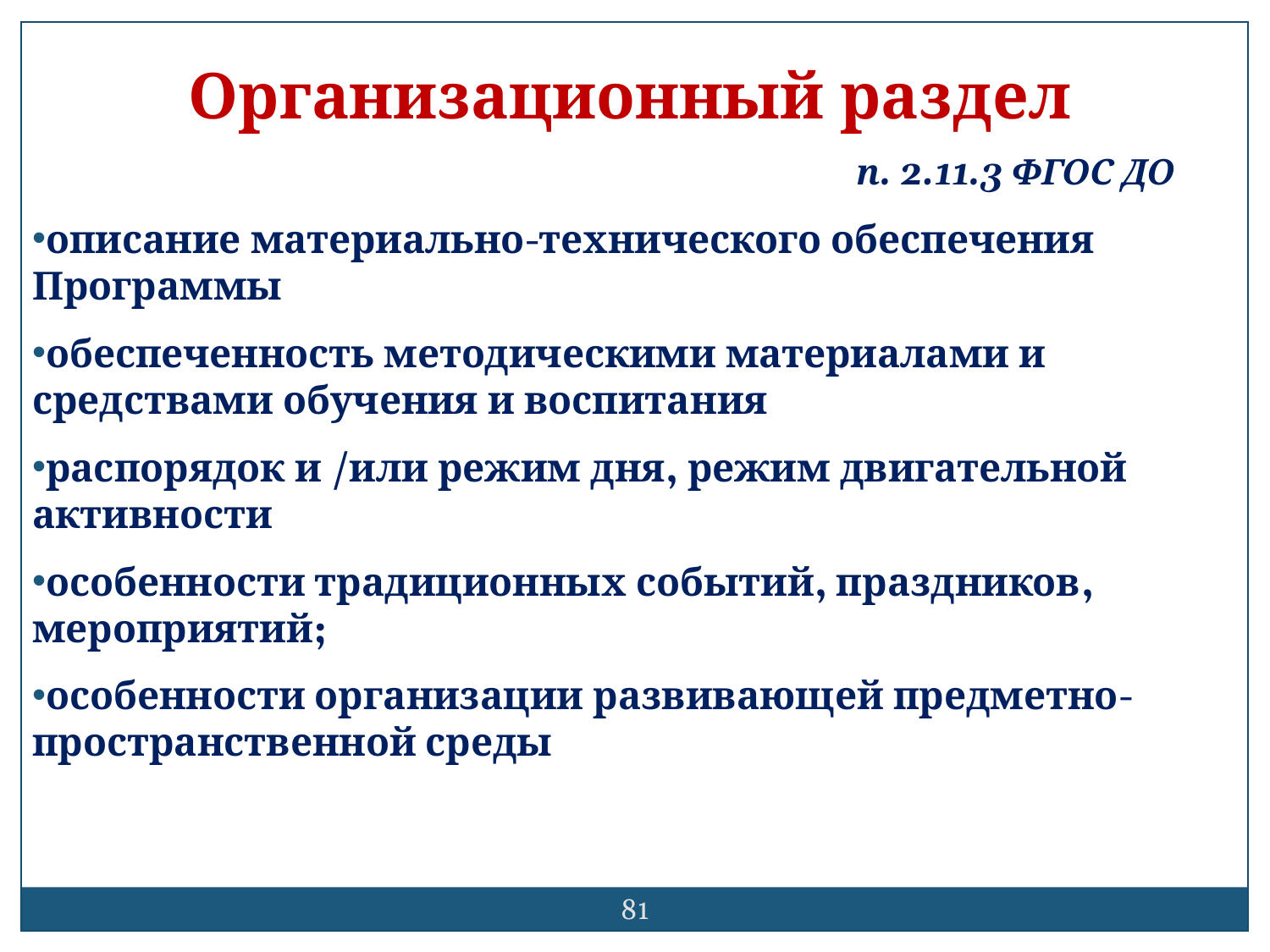

Организационный раздел
п. 2.11.3 ФГОС ДО
описание материально-технического обеспечения Программы
обеспеченность методическими материалами и средствами обучения и воспитания
распорядок и /или режим дня, режим двигательной активности
особенности традиционных событий, праздников, мероприятий;
особенности организации развивающей предметно-пространственной среды

81